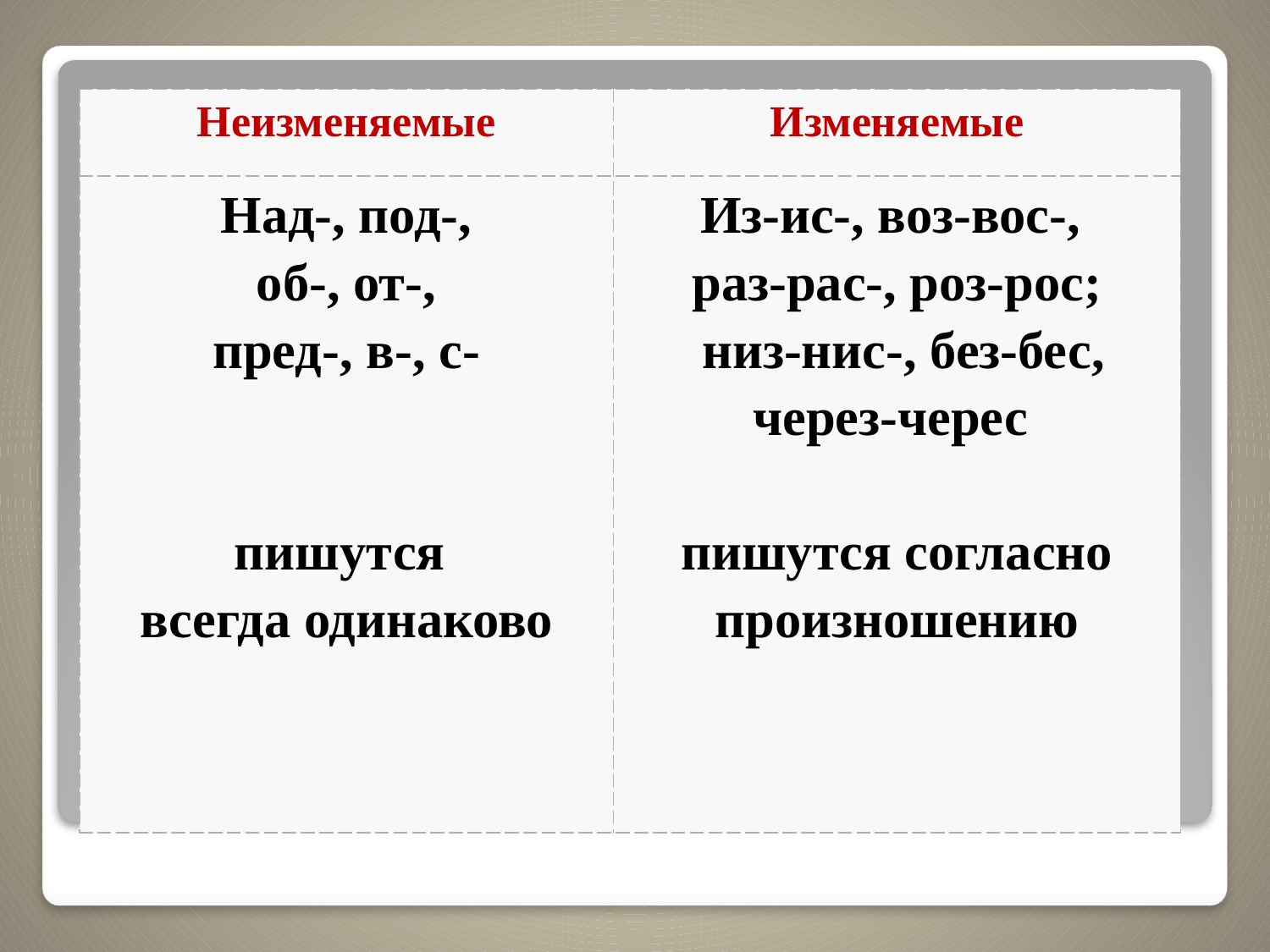

| Неизменяемые | Изменяемые |
| --- | --- |
| Над-, под-, об-, от-, пред-, в-, с- пишутся всегда одинаково | Из-ис-, воз-вос-, раз-рас-, роз-рос; низ-нис-, без-бес, через-черес  пишутся согласно произношению |